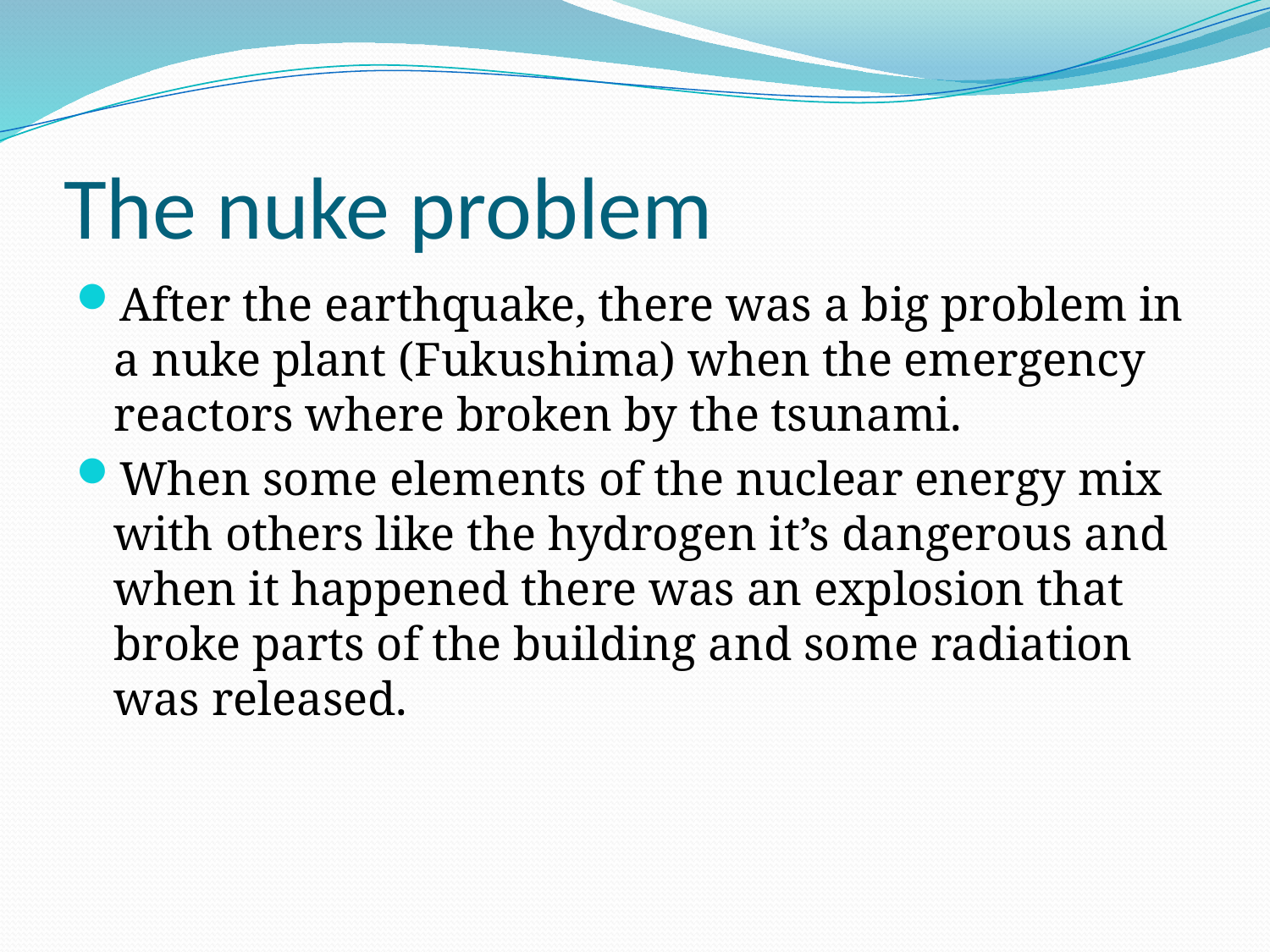

# The nuke problem
After the earthquake, there was a big problem in a nuke plant (Fukushima) when the emergency reactors where broken by the tsunami.
When some elements of the nuclear energy mix with others like the hydrogen it’s dangerous and when it happened there was an explosion that broke parts of the building and some radiation was released.